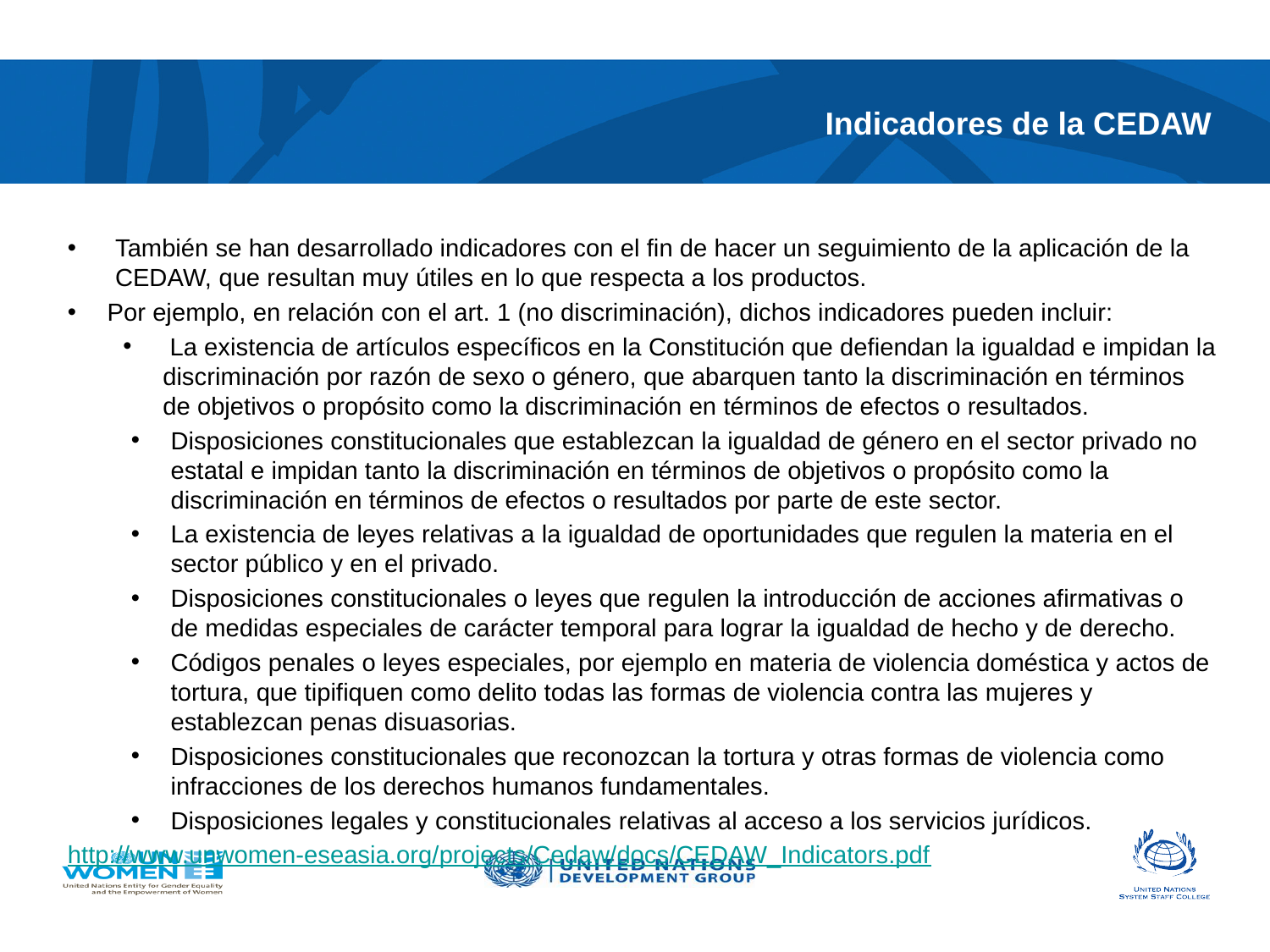

# Indicadores de la CEDAW
También se han desarrollado indicadores con el fin de hacer un seguimiento de la aplicación de la CEDAW, que resultan muy útiles en lo que respecta a los productos.
Por ejemplo, en relación con el art. 1 (no discriminación), dichos indicadores pueden incluir:
 La existencia de artículos específicos en la Constitución que defiendan la igualdad e impidan la discriminación por razón de sexo o género, que abarquen tanto la discriminación en términos de objetivos o propósito como la discriminación en términos de efectos o resultados.
Disposiciones constitucionales que establezcan la igualdad de género en el sector privado no estatal e impidan tanto la discriminación en términos de objetivos o propósito como la discriminación en términos de efectos o resultados por parte de este sector.
La existencia de leyes relativas a la igualdad de oportunidades que regulen la materia en el sector público y en el privado.
Disposiciones constitucionales o leyes que regulen la introducción de acciones afirmativas o de medidas especiales de carácter temporal para lograr la igualdad de hecho y de derecho.
Códigos penales o leyes especiales, por ejemplo en materia de violencia doméstica y actos de tortura, que tipifiquen como delito todas las formas de violencia contra las mujeres y establezcan penas disuasorias.
Disposiciones constitucionales que reconozcan la tortura y otras formas de violencia como infracciones de los derechos humanos fundamentales.
Disposiciones legales y constitucionales relativas al acceso a los servicios jurídicos.
http://www.unwomen-eseasia.org/projects/Cedaw/docs/CEDAW_Indicators.pdf